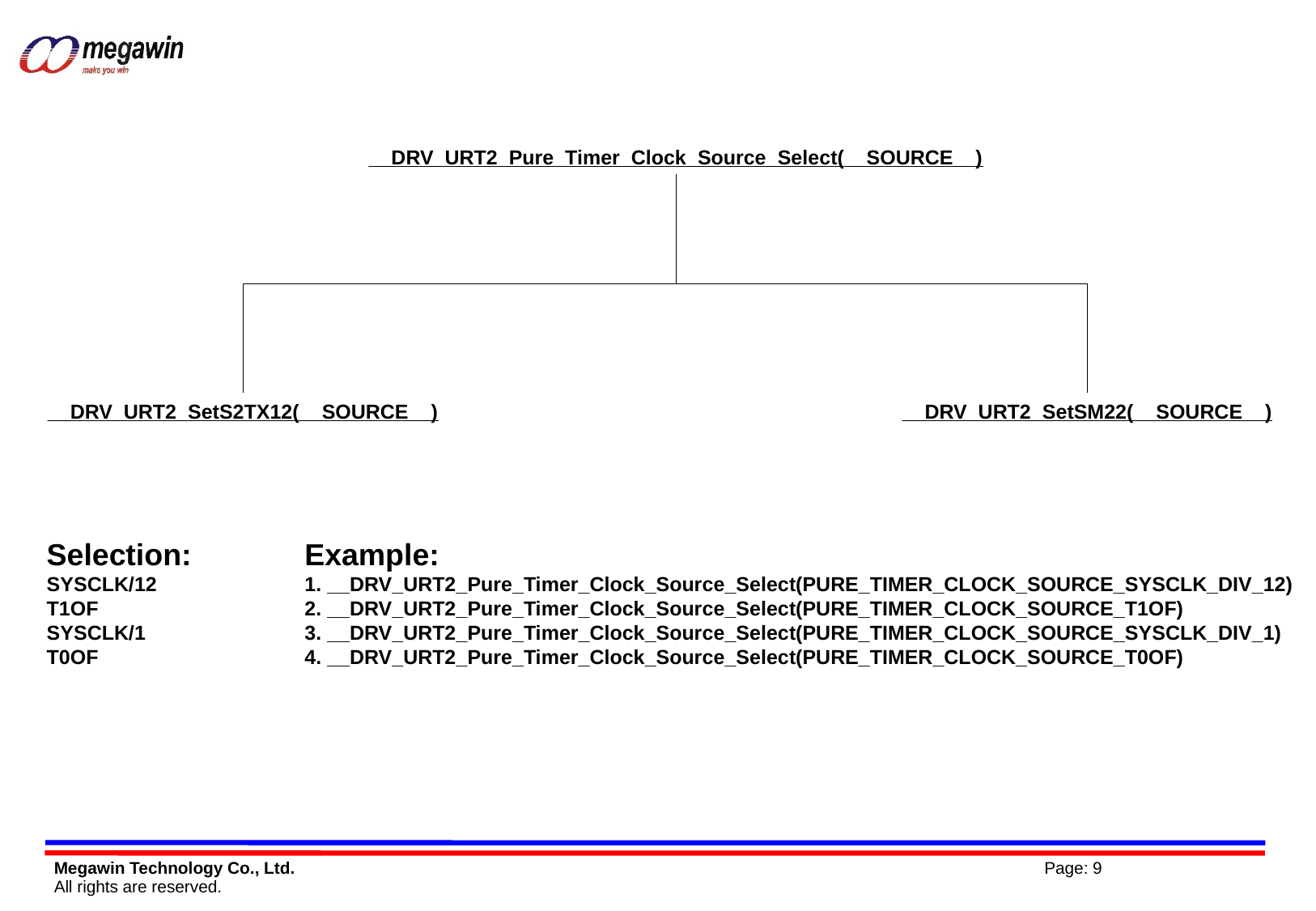

__DRV_URT2_Pure_Timer_Clock_Source_Select(__SOURCE__)
__DRV_URT2_SetSM22(__SOURCE__)
__DRV_URT2_SetS2TX12(__SOURCE__)
Example:
1. __DRV_URT2_Pure_Timer_Clock_Source_Select(PURE_TIMER_CLOCK_SOURCE_SYSCLK_DIV_12)
2. __DRV_URT2_Pure_Timer_Clock_Source_Select(PURE_TIMER_CLOCK_SOURCE_T1OF)
3. __DRV_URT2_Pure_Timer_Clock_Source_Select(PURE_TIMER_CLOCK_SOURCE_SYSCLK_DIV_1)
4. __DRV_URT2_Pure_Timer_Clock_Source_Select(PURE_TIMER_CLOCK_SOURCE_T0OF)

Selection:
SYSCLK/12
T1OF
SYSCLK/1
T0OF